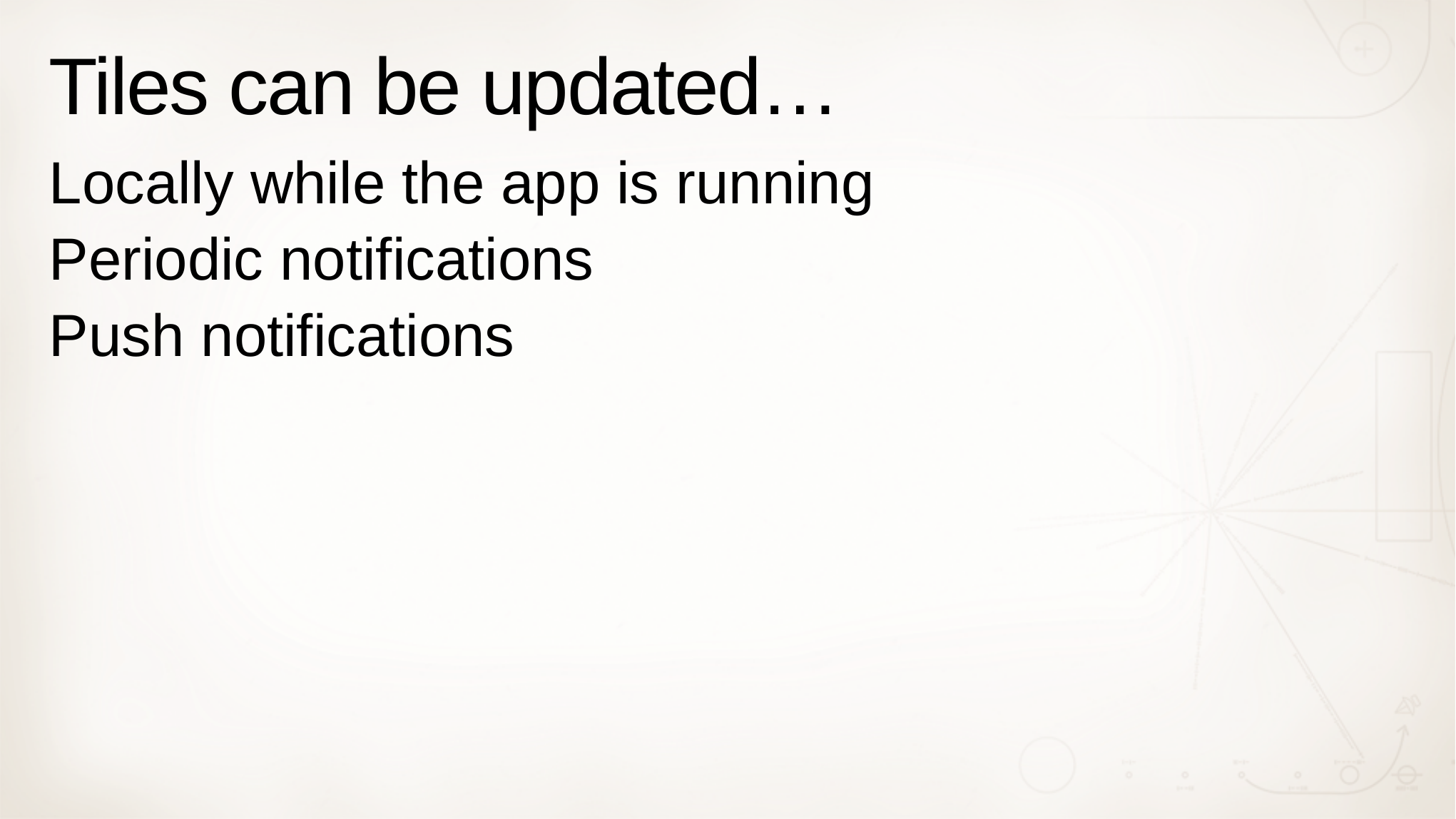

# Tiles can be updated…
Locally while the app is running
Periodic notifications
Push notifications